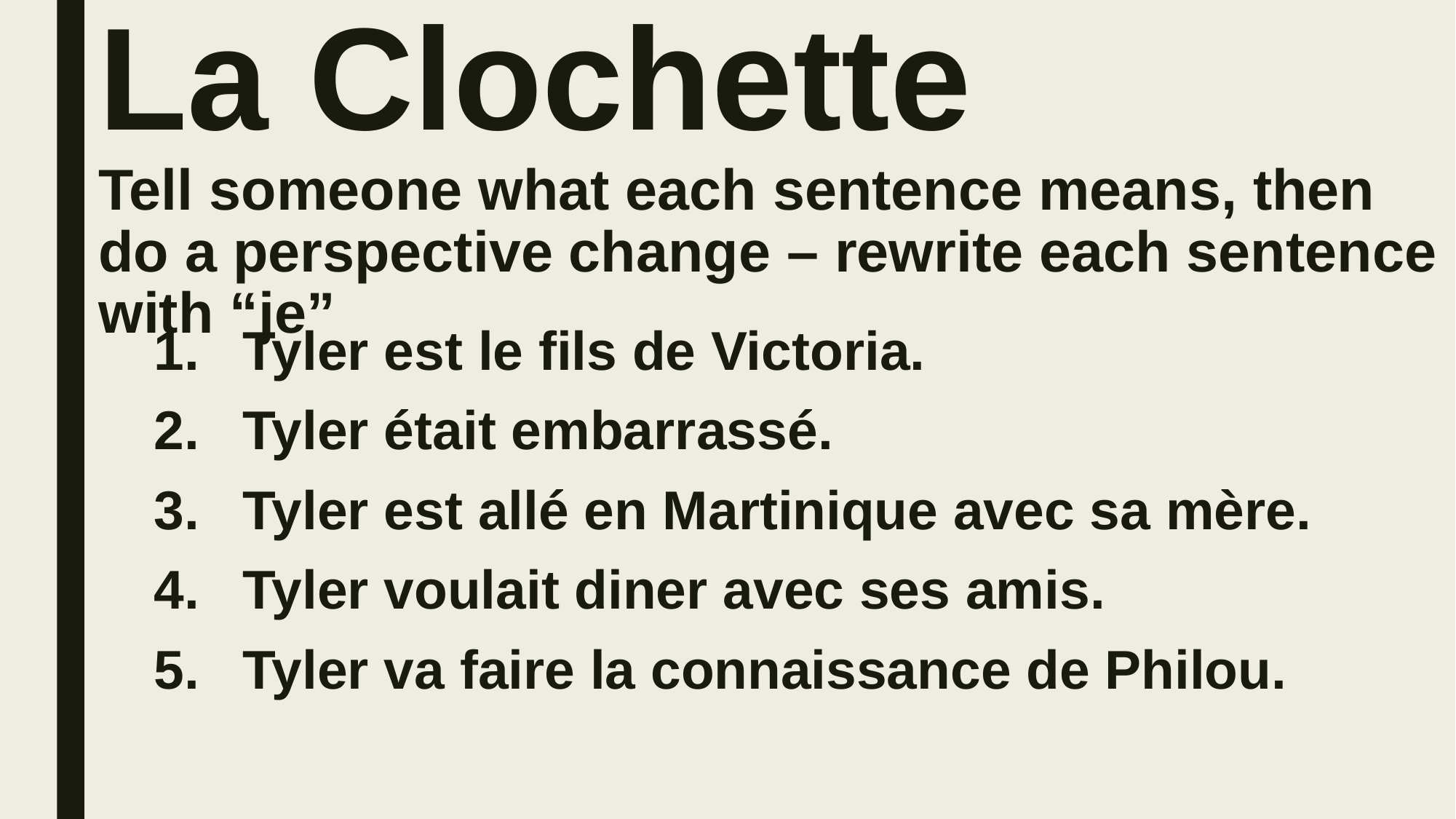

# La Clochette Tell someone what each sentence means, then do a perspective change – rewrite each sentence with “je”
Tyler est le fils de Victoria.
Tyler était embarrassé.
Tyler est allé en Martinique avec sa mère.
Tyler voulait diner avec ses amis.
Tyler va faire la connaissance de Philou.